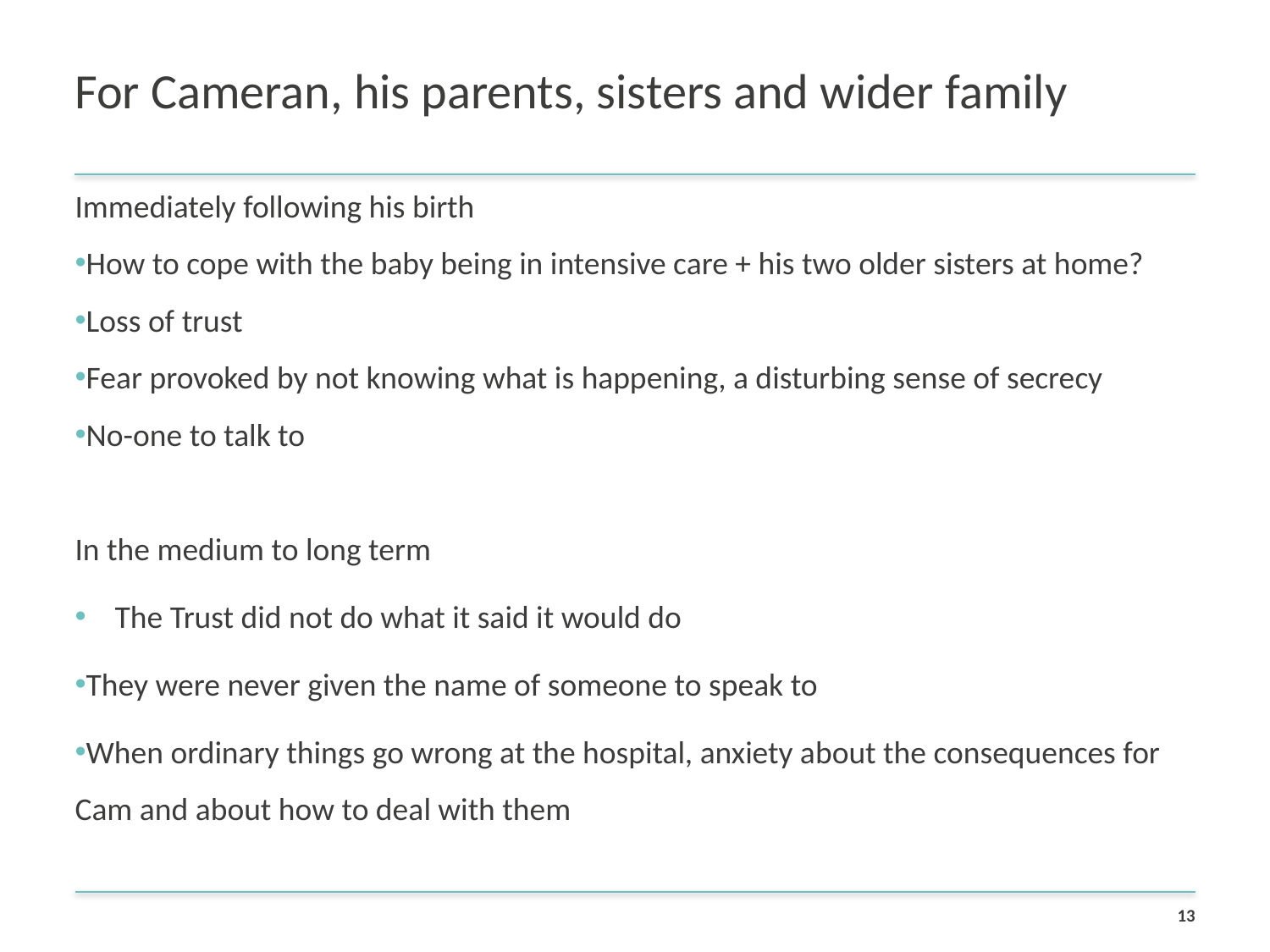

# For Cameran, his parents, sisters and wider family
Immediately following his birth
How to cope with the baby being in intensive care + his two older sisters at home?
Loss of trust
Fear provoked by not knowing what is happening, a disturbing sense of secrecy
No-one to talk to

In the medium to long term
    The Trust did not do what it said it would do
They were never given the name of someone to speak to
When ordinary things go wrong at the hospital, anxiety about the consequences for Cam and about how to deal with them